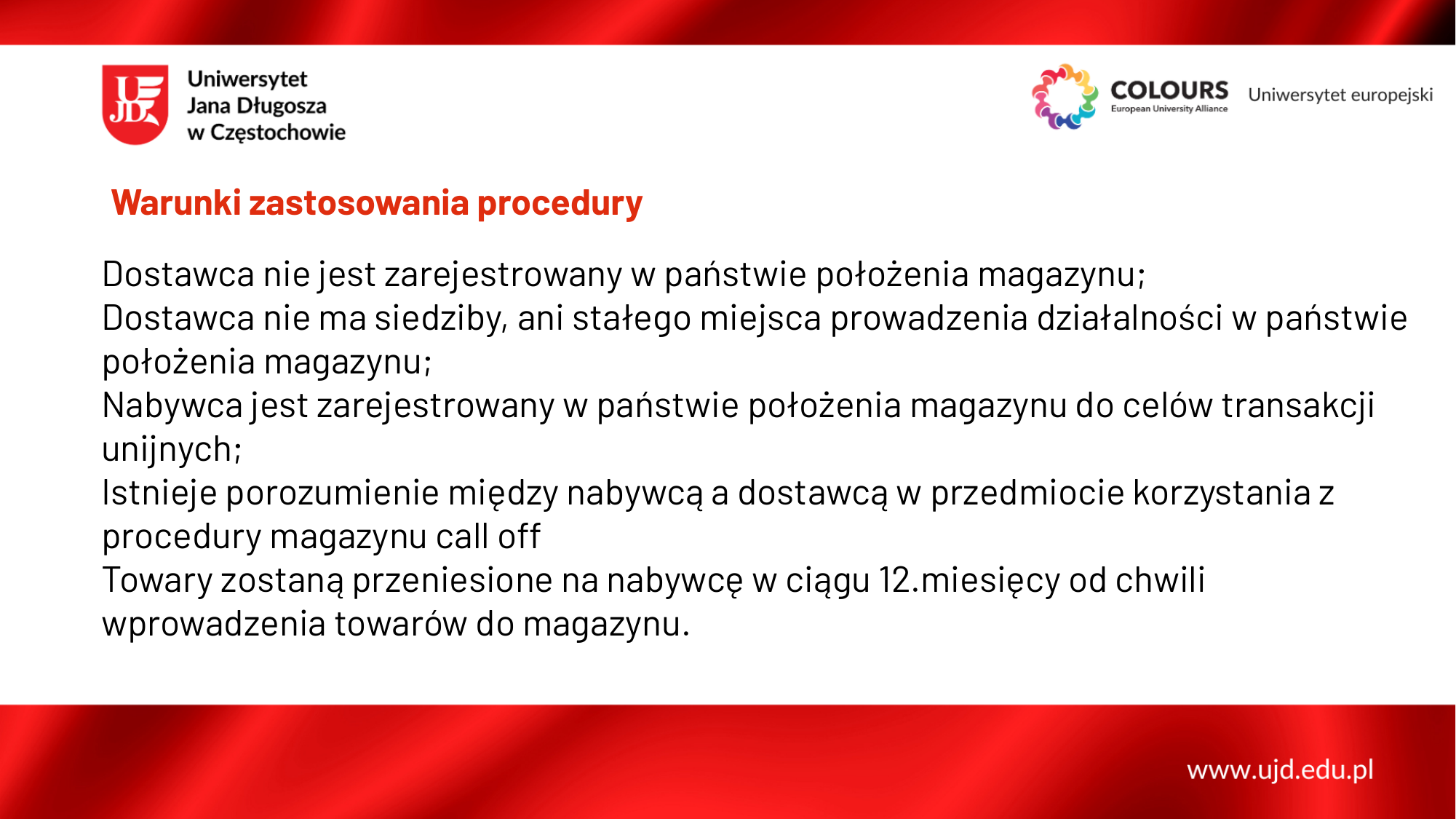

Warunki zastosowania procedury

Dostawca nie jest zarejestrowany w państwie położenia magazynu;
Dostawca nie ma siedziby, ani stałego miejsca prowadzenia działalności w państwie położenia magazynu;
Nabywca jest zarejestrowany w państwie położenia magazynu do celów transakcji unijnych;
Istnieje porozumienie między nabywcą a dostawcą w przedmiocie korzystania z procedury magazynu call off
Towary zostaną przeniesione na nabywcę w ciągu 12.miesięcy od chwili wprowadzenia towarów do magazynu.